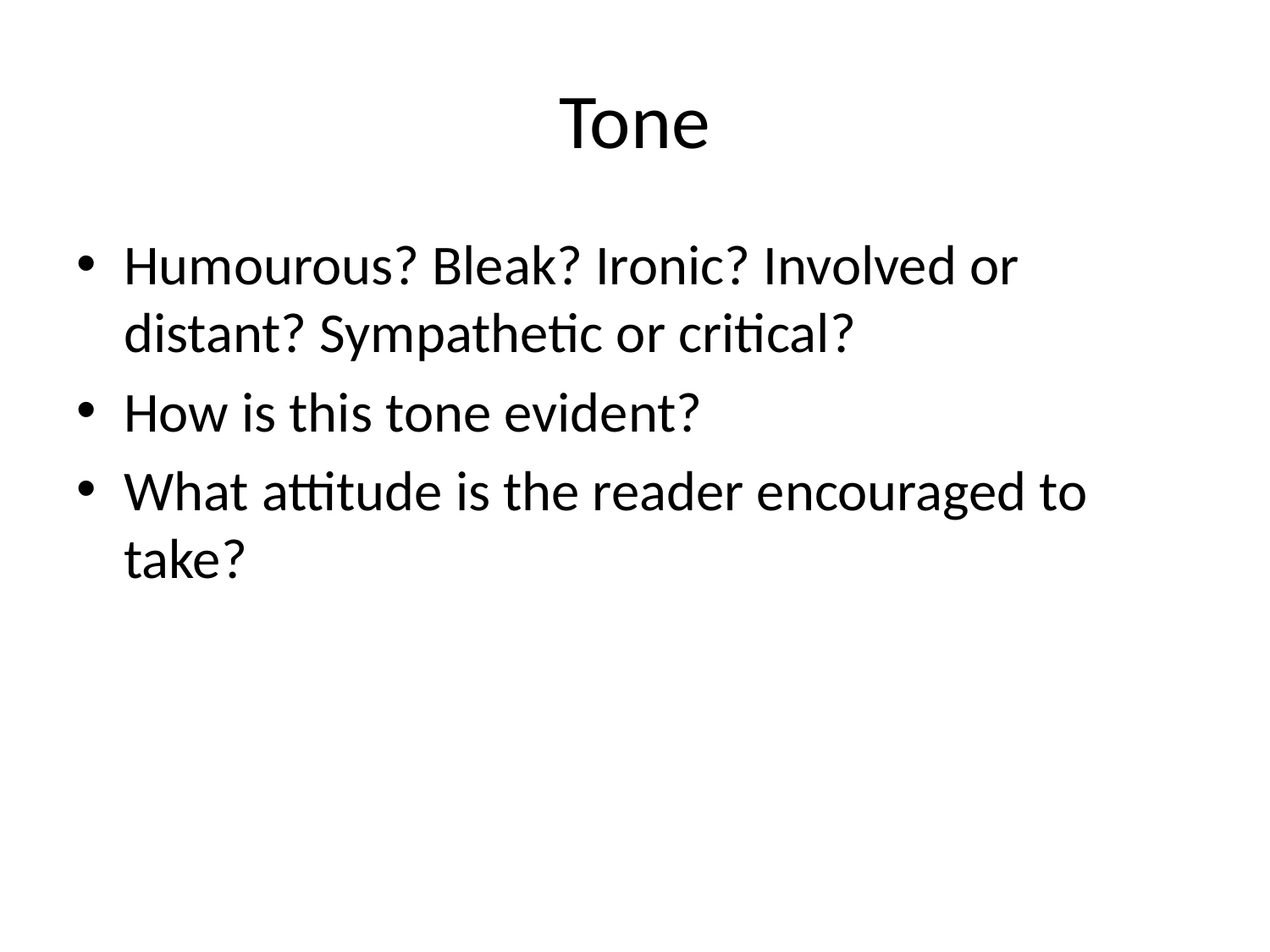

# Tone
Humourous? Bleak? Ironic? Involved or distant? Sympathetic or critical?
How is this tone evident?
What attitude is the reader encouraged to take?